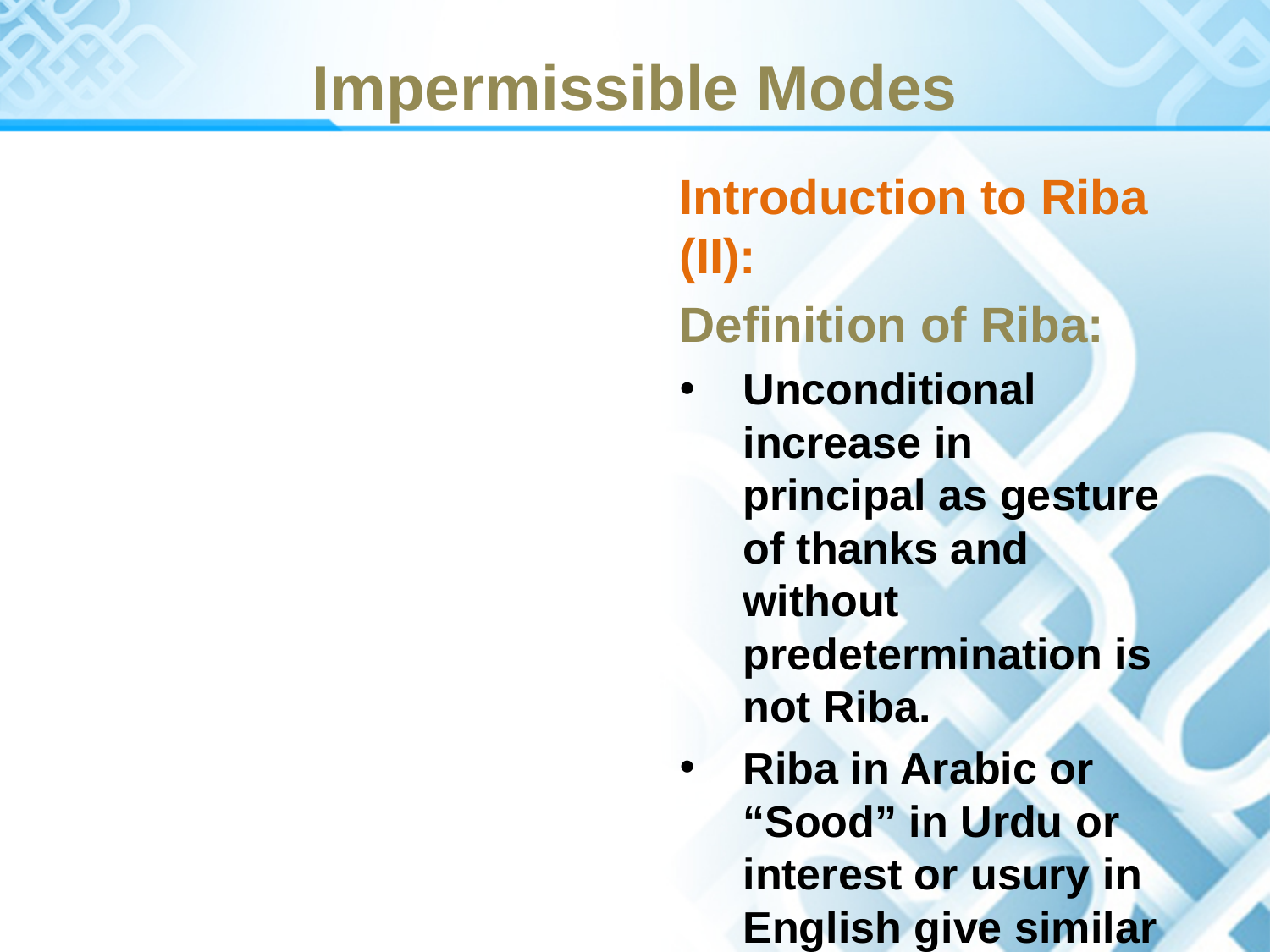

Impermissible Modes
Introduction to Riba (II):
Definition of Riba:
Unconditional increase in principal as gesture of thanks and without predetermination is not Riba.
Riba in Arabic or “Sood” in Urdu or interest or usury in English give similar meaning.